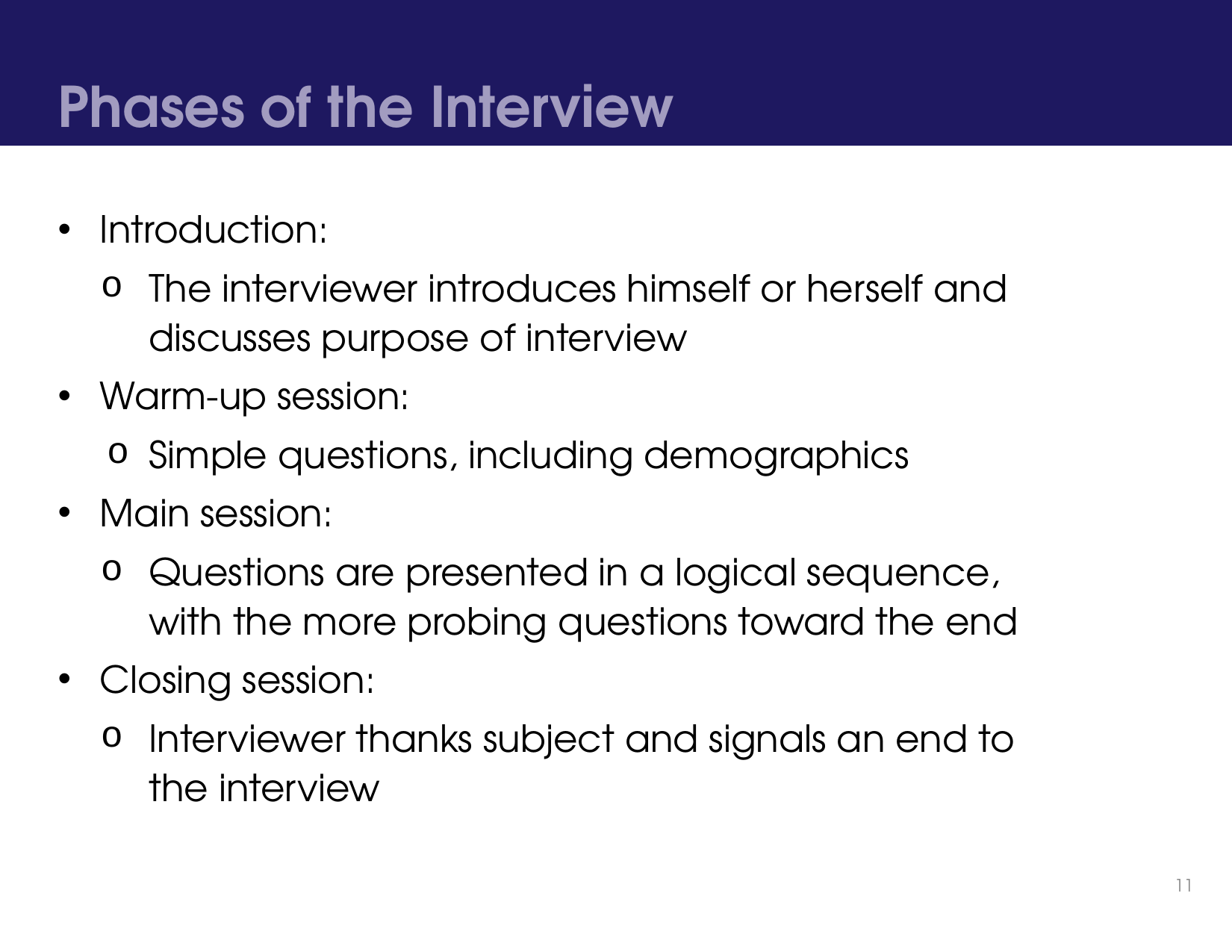

# Phases of the Interview
Introduction:
The interviewer introduces himself or herself and discusses purpose of interview
Warm-up session:
Simple questions, including demographics
Main session:
Questions are presented in a logical sequence, with the more probing questions toward the end
Closing session:
Interviewer thanks subject and signals an end to the interview
11